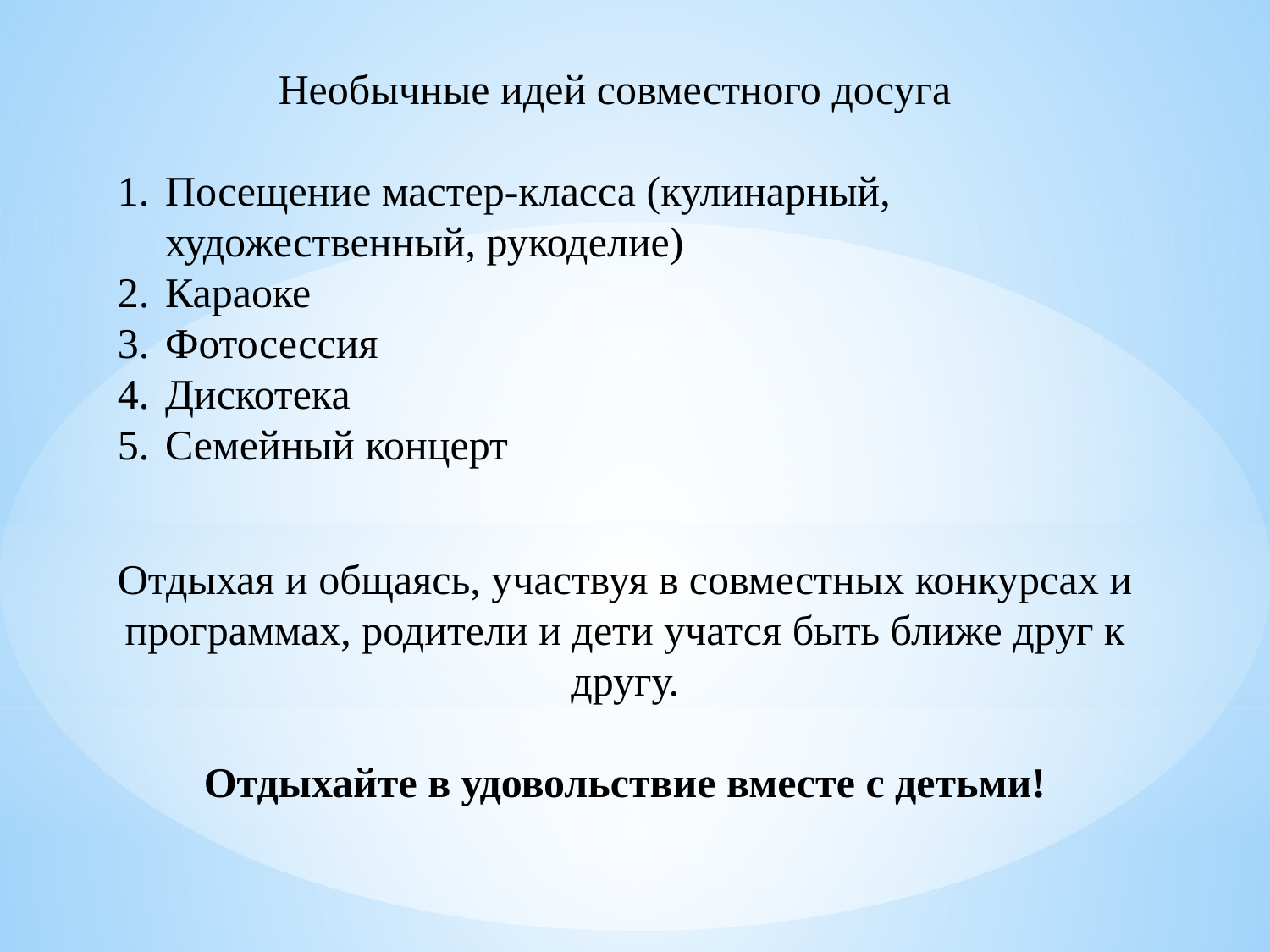

Необычные идей совместного досуга

Посещение мастер-класса (кулинарный, художественный, рукоделие)
Караоке
Фотосессия
Дискотека
Семейный концерт

Отдыхая и общаясь, участвуя в совместных конкурсах и программах, родители и дети учатся быть ближе друг к другу.

Отдыхайте в удовольствие вместе с детьми!